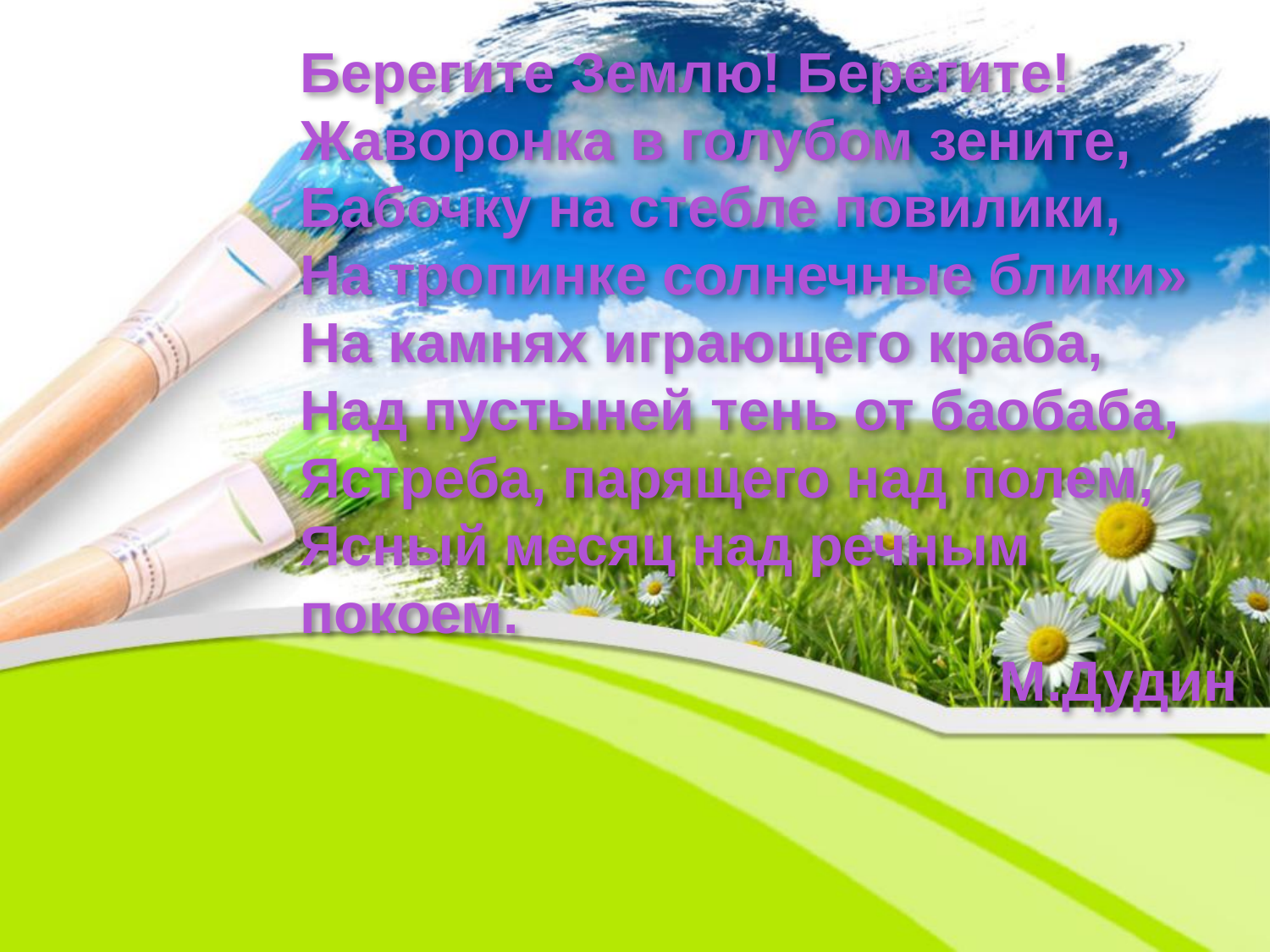

Берегите Землю! Берегите!
Жаворонка в голубом зените,
Бабочку на стебле повилики,
На тропинке солнечные блики»
На камнях играющего краба,
Над пустыней тень от баобаба,
Ястреба, парящего над полем,
Ясный месяц над речным покоем.
М.Дудин